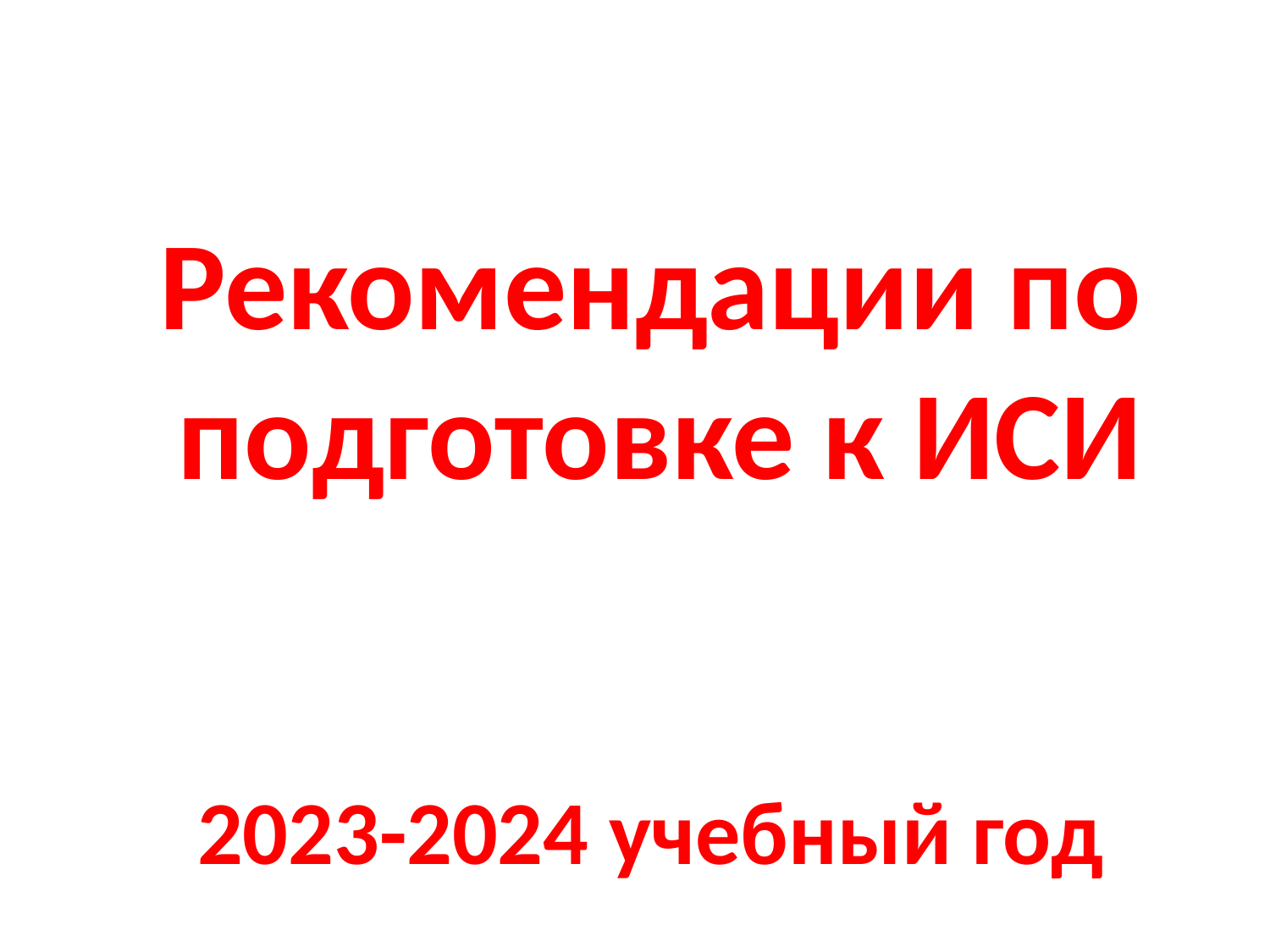

Рекомендации по подготовке к ИСИ

2023-2024 учебный год